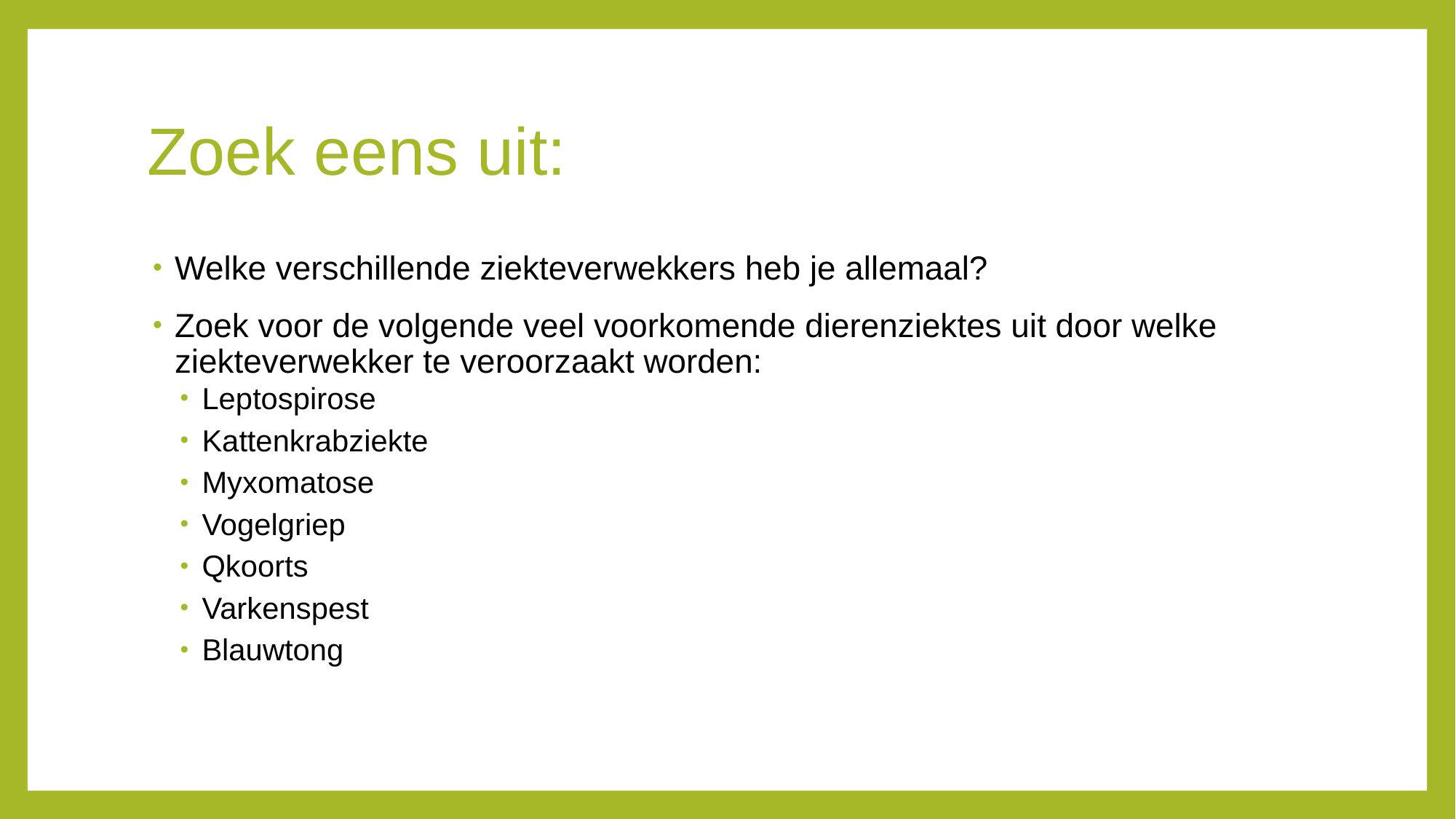

# Zoek eens uit:
Welke verschillende ziekteverwekkers heb je allemaal?
Zoek voor de volgende veel voorkomende dierenziektes uit door welke ziekteverwekker te veroorzaakt worden:
Leptospirose
Kattenkrabziekte
Myxomatose
Vogelgriep
Qkoorts
Varkenspest
Blauwtong